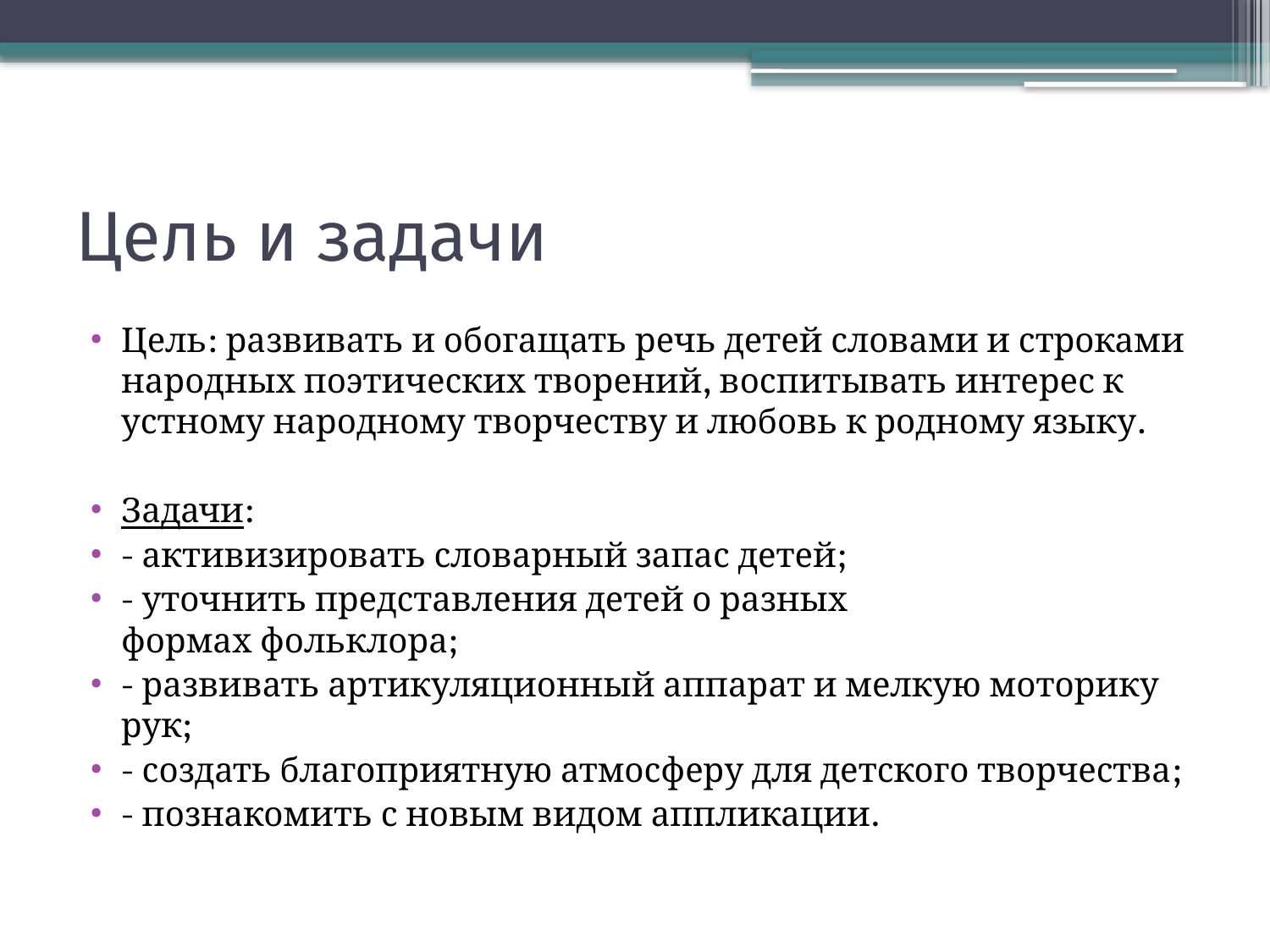

# Цель и задачи
Цель: развивать и обогащать речь детей словами и строками народных поэтических творений, воспитывать интерес к устному народному творчеству и любовь к родному языку.

Задачи:
- активизировать словарный запас детей;
- уточнить представления детей о разных формах фольклора;
- развивать артикуляционный аппарат и мелкую моторику рук;
- создать благоприятную атмосферу для детского творчества;
- познакомить с новым видом аппликации.